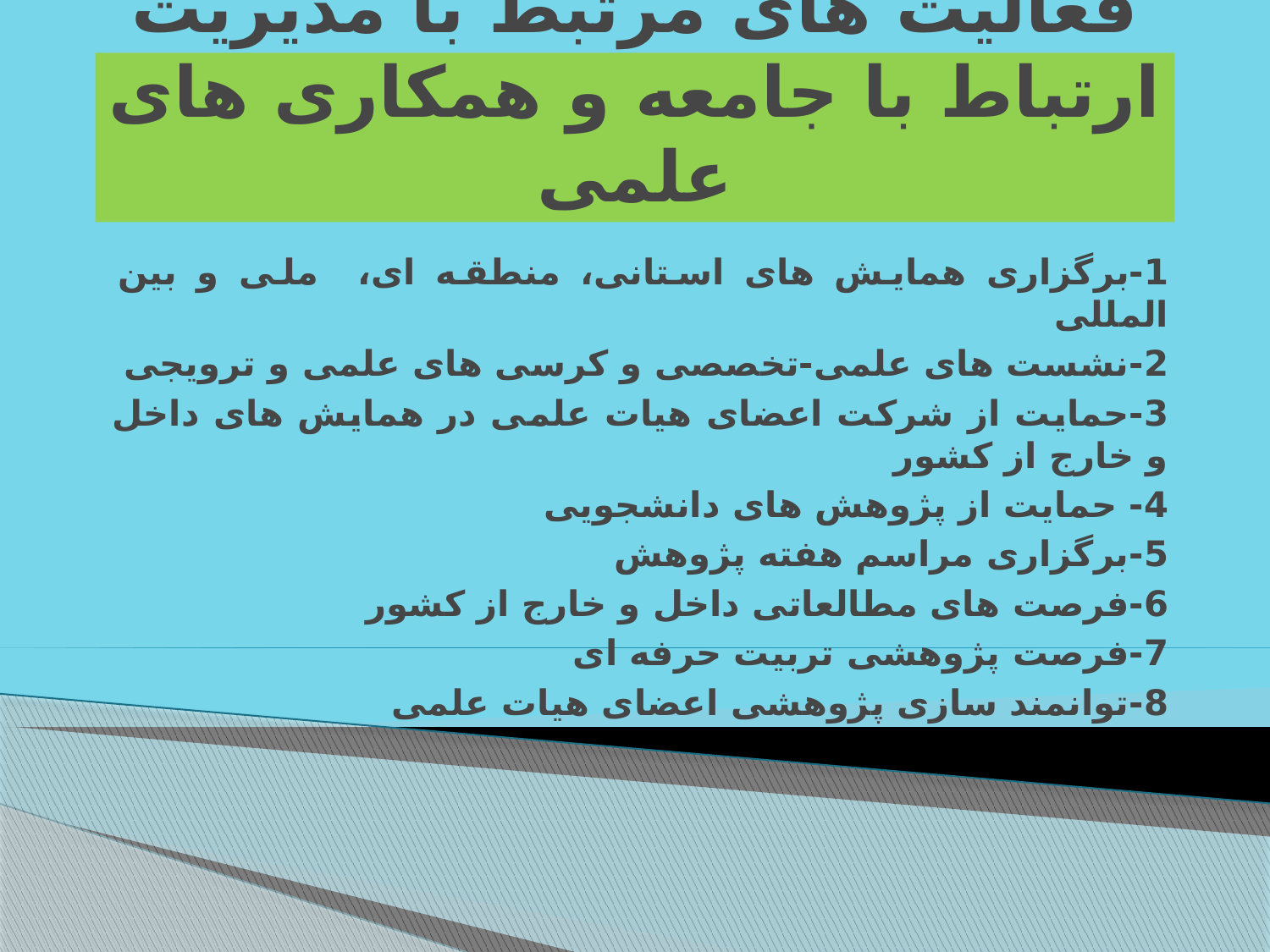

# فعالیت های مرتبط با مدیریت ارتباط با جامعه و همکاری های علمی
1-برگزاری همایش های استانی، منطقه ای،  ملی و بین المللی
2-نشست های علمی-تخصصی و کرسی های علمی و ترویجی
3-حمایت از شرکت اعضای هیات علمی در همایش های داخل و خارج از کشور
4- حمایت از پژوهش های دانشجویی
5-برگزاری مراسم هفته پژوهش‏
6-فرصت های مطالعاتی داخل و خارج از کشور
7-فرصت پژوهشی تربیت حرفه ای
8-توانمند سازی پژوهشی اعضای هیات علمی